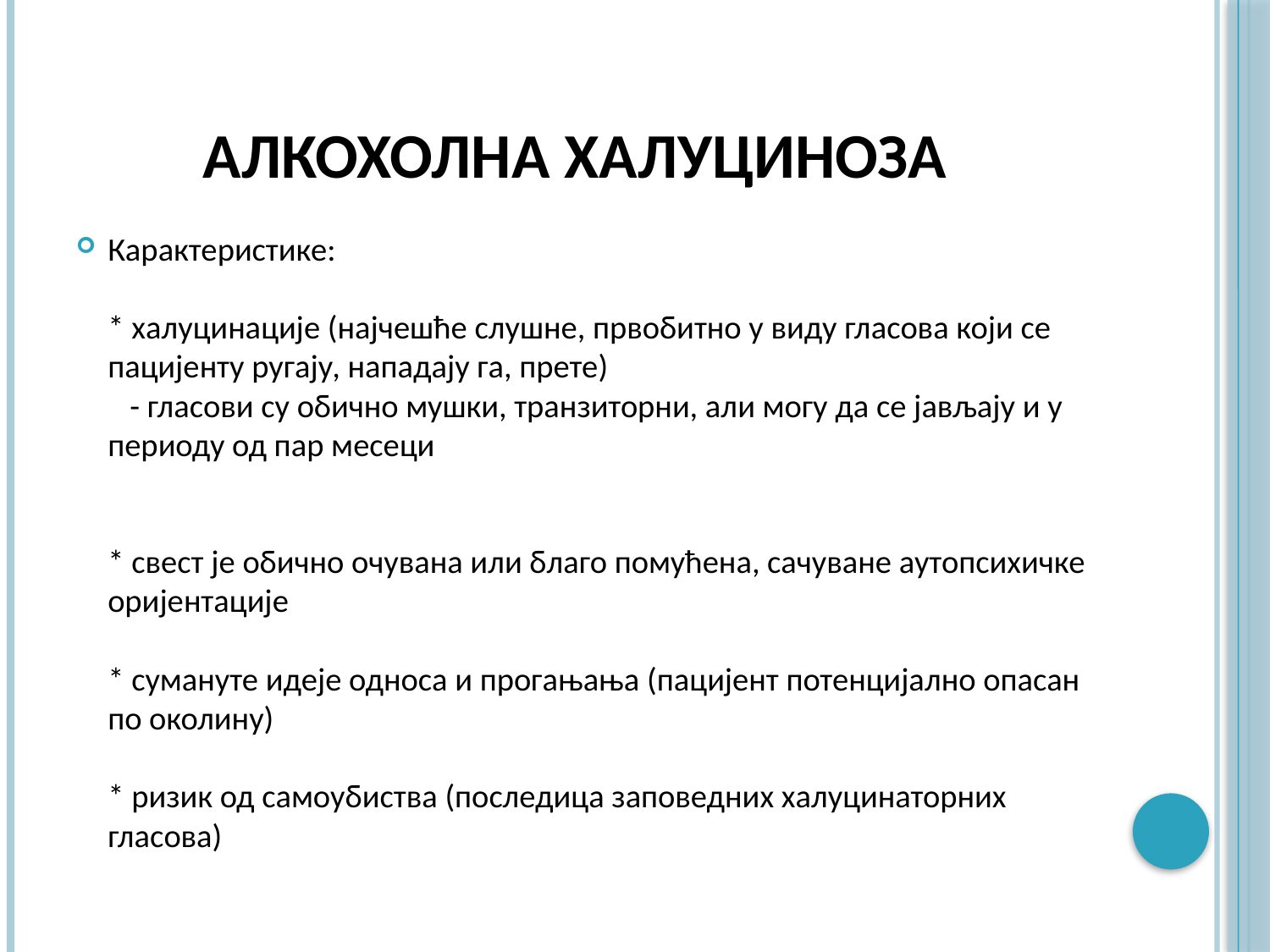

# Алкохолна халуциноза
Карактеристике:
* халуцинације (најчешће слушне, првобитно у виду гласова који се пацијенту ругају, нападају га, прете)
   - гласови су обично мушки, транзиторни, али могу да се јављају и у периоду од пар месеци
* свест је обично очувана или благо помућена, сачуване аутопсихичке оријентације
* сумануте идеје односа и прогањања (пацијент потенцијално опасан по околину)
* ризик од самоубиства (последица заповедних халуцинаторних гласова)